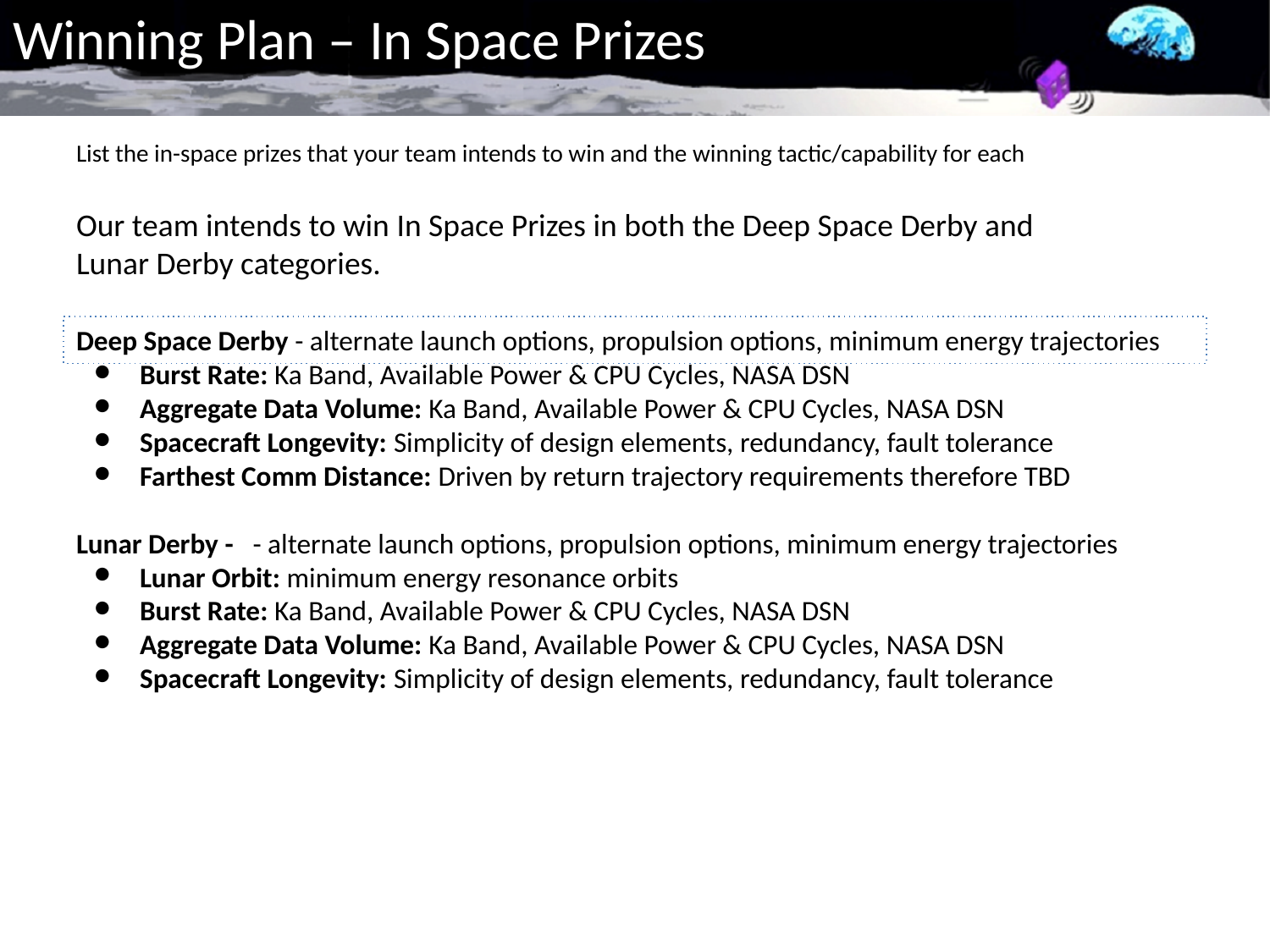

# Winning Plan – In Space Prizes
List the in-space prizes that your team intends to win and the winning tactic/capability for each

Our team intends to win In Space Prizes in both the Deep Space Derby and Lunar Derby categories.
Deep Space Derby - alternate launch options, propulsion options, minimum energy trajectories
Burst Rate: Ka Band, Available Power & CPU Cycles, NASA DSN
Aggregate Data Volume: Ka Band, Available Power & CPU Cycles, NASA DSN
Spacecraft Longevity: Simplicity of design elements, redundancy, fault tolerance
Farthest Comm Distance: Driven by return trajectory requirements therefore TBD

Lunar Derby -   - alternate launch options, propulsion options, minimum energy trajectories
Lunar Orbit: minimum energy resonance orbits
Burst Rate: Ka Band, Available Power & CPU Cycles, NASA DSN
Aggregate Data Volume: Ka Band, Available Power & CPU Cycles, NASA DSN
Spacecraft Longevity: Simplicity of design elements, redundancy, fault tolerance